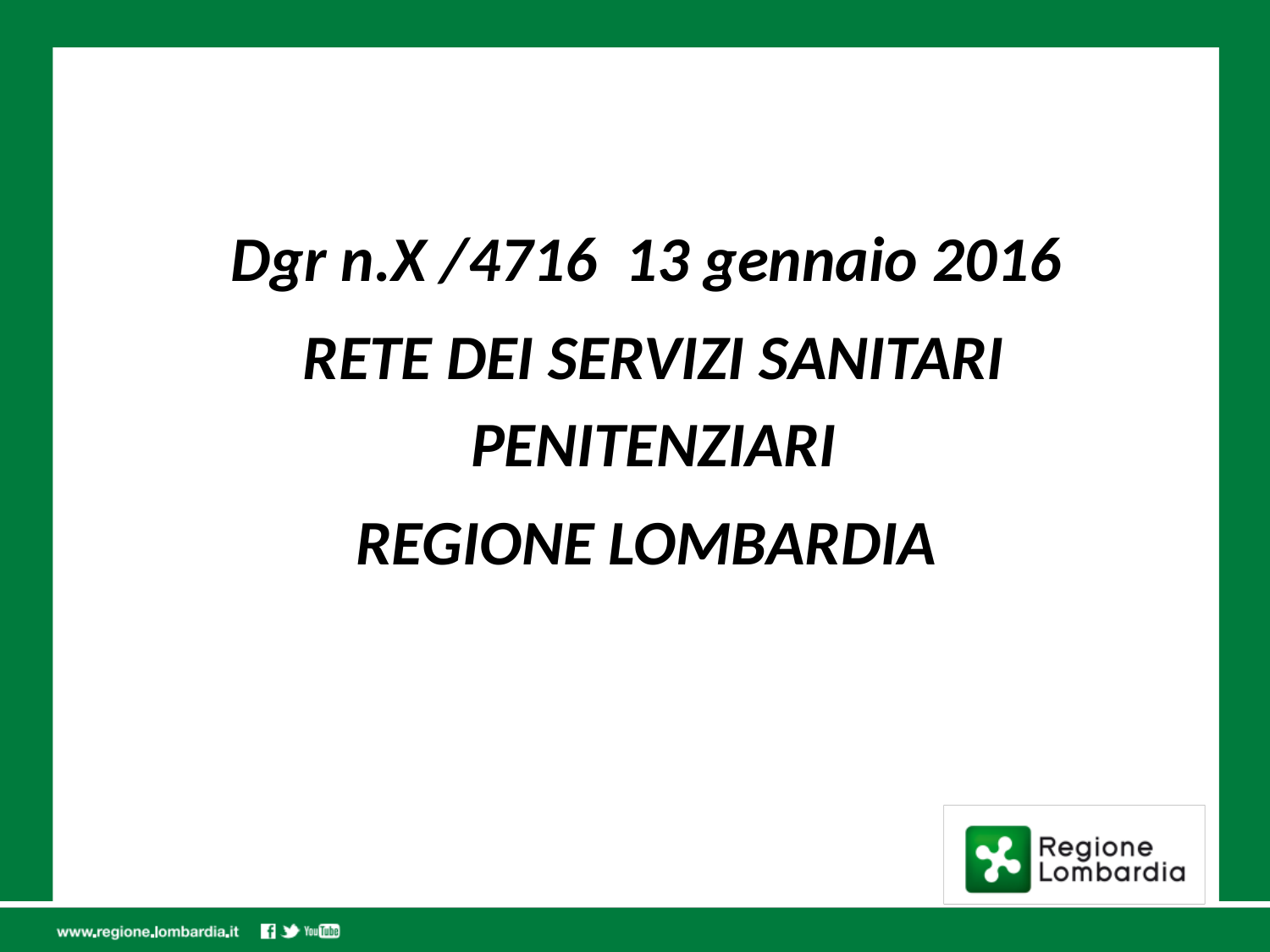

Dgr n.X /4716  13 gennaio 2016
RETE DEI SERVIZI SANITARI PENITENZIARI
REGIONE LOMBARDIA